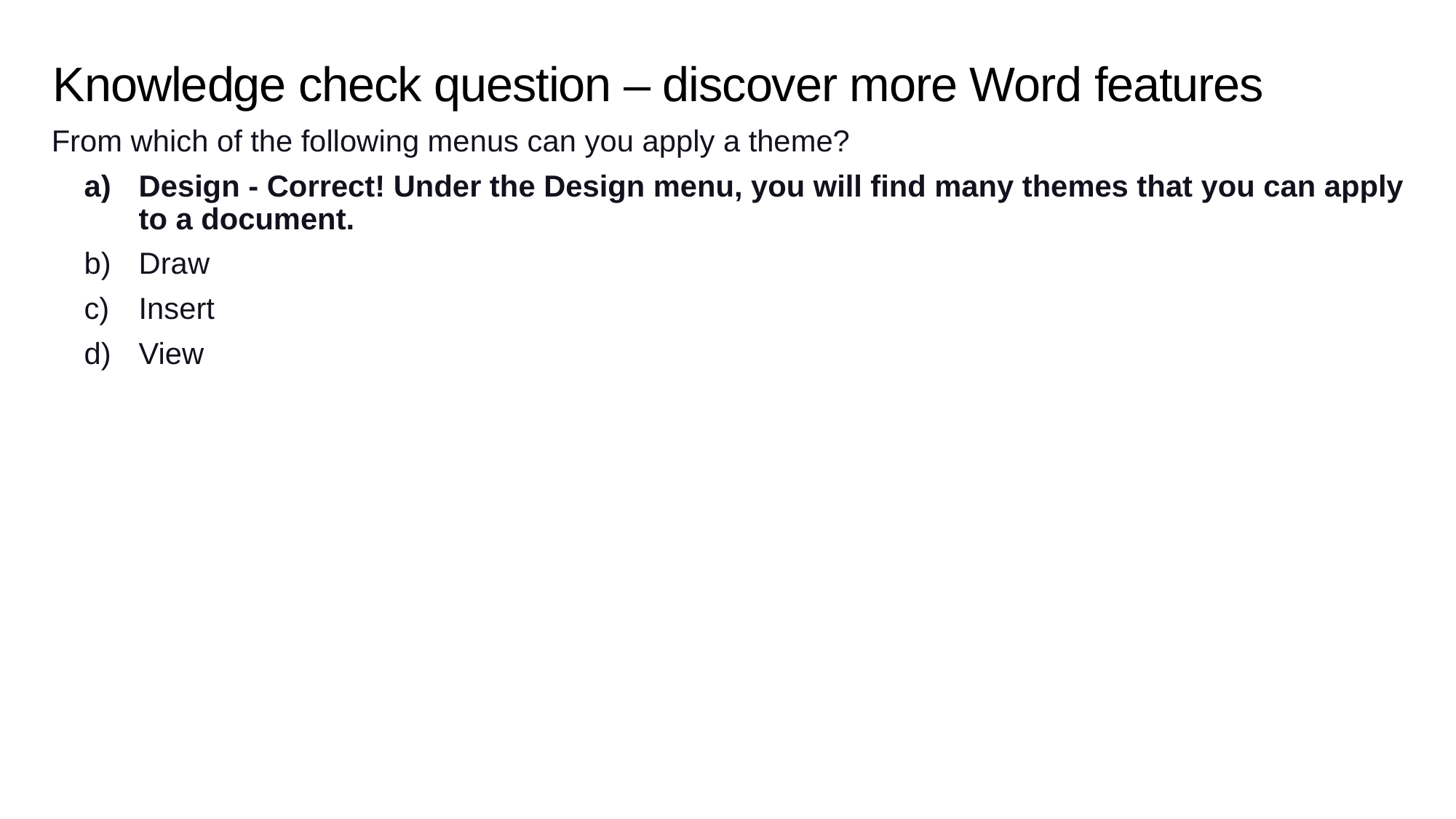

# Knowledge check question – discover more Word features
From which of the following menus can you apply a theme?
Design - Correct! Under the Design menu, you will find many themes that you can apply to a document.
Draw
Insert
View